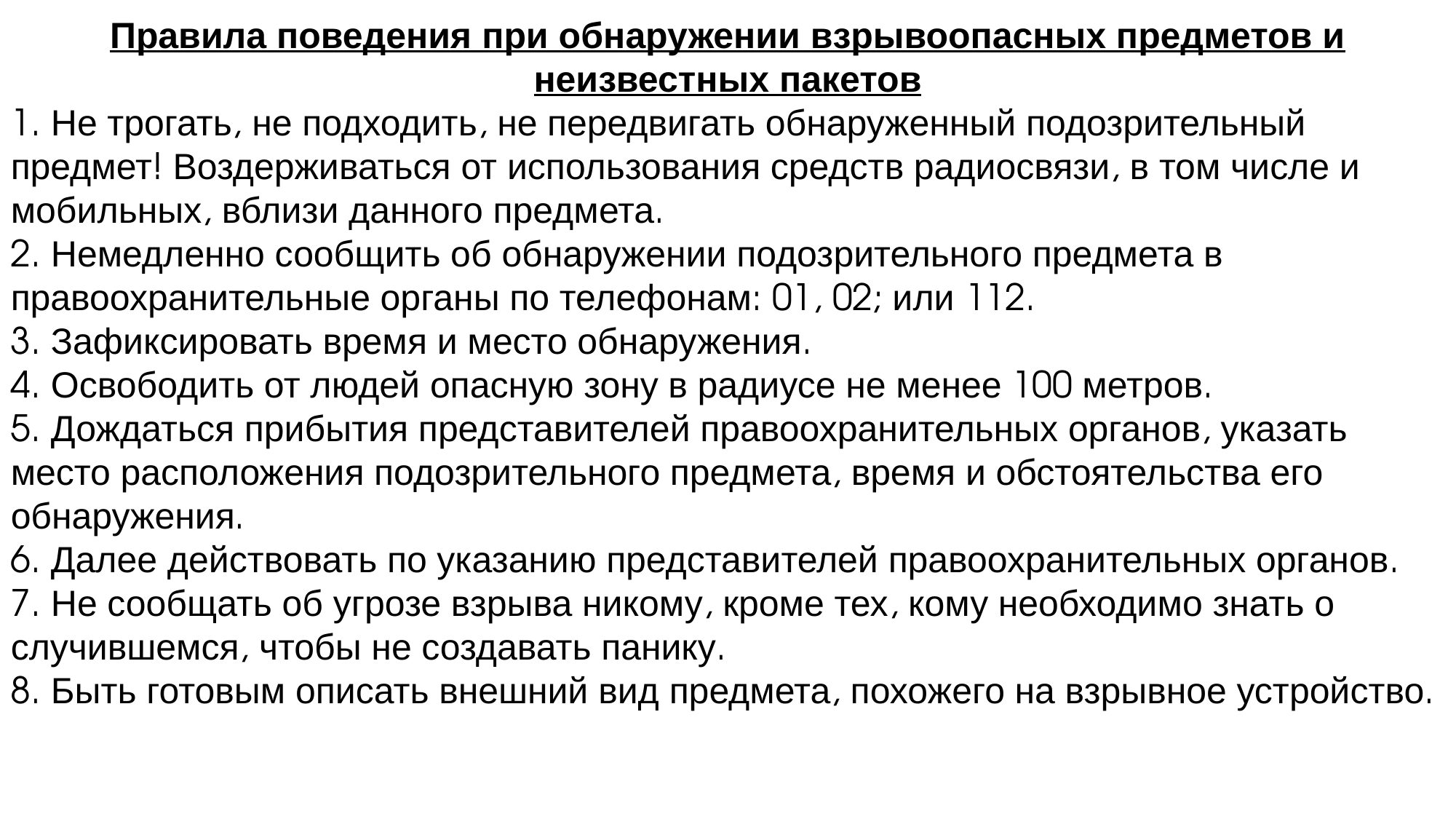

Правила поведения при обнаружении взрывоопасных предметов и неизвестных пакетов
1. Не трогать, не подходить, не передвигать обнаруженный подозрительный предмет! Воздерживаться от использования средств радиосвязи, в том числе и мобильных, вблизи данного предмета.
2. Немедленно сообщить об обнаружении подозрительного предмета в правоохранительные органы по телефонам: 01, 02; или 112.
3. Зафиксировать время и место обнаружения.
4. Освободить от людей опасную зону в радиусе не менее 100 метров.
5. Дождаться прибытия представителей правоохранительных органов, указать место расположения подозрительного предмета, время и обстоятельства его обнаружения.
6. Далее действовать по указанию представителей правоохранительных органов.
7. Не сообщать об угрозе взрыва никому, кроме тех, кому необходимо знать о случившемся, чтобы не создавать панику.
8. Быть готовым описать внешний вид предмета, похожего на взрывное устройство.